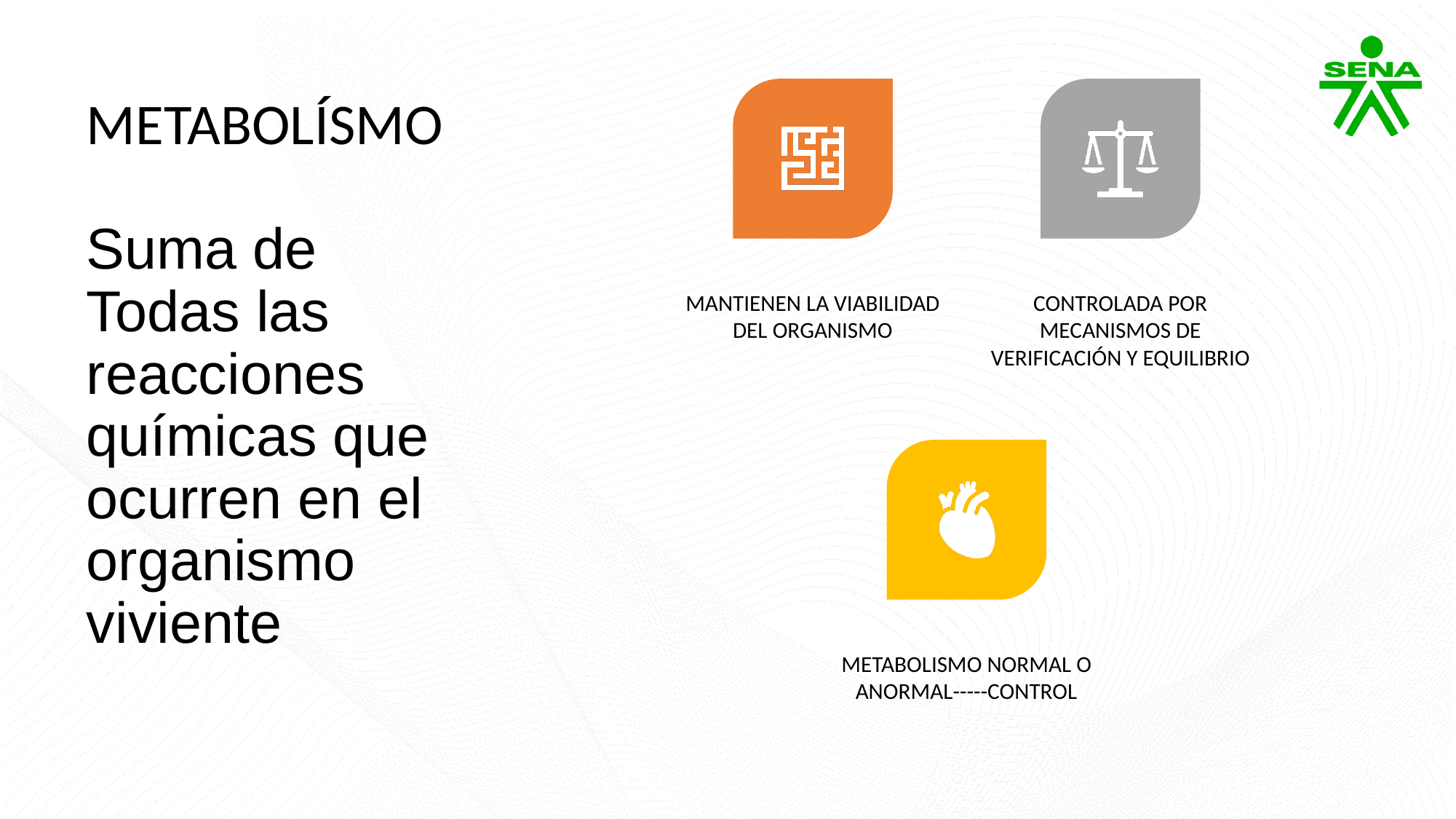

Mantienen la viabilidad del organismo
Controlada por mecanismos de verificación y equilibrio
Metabolismo normal o anormal-----control
METABOLÍSMO
Suma de Todas las reacciones químicas que ocurren en el organismo viviente